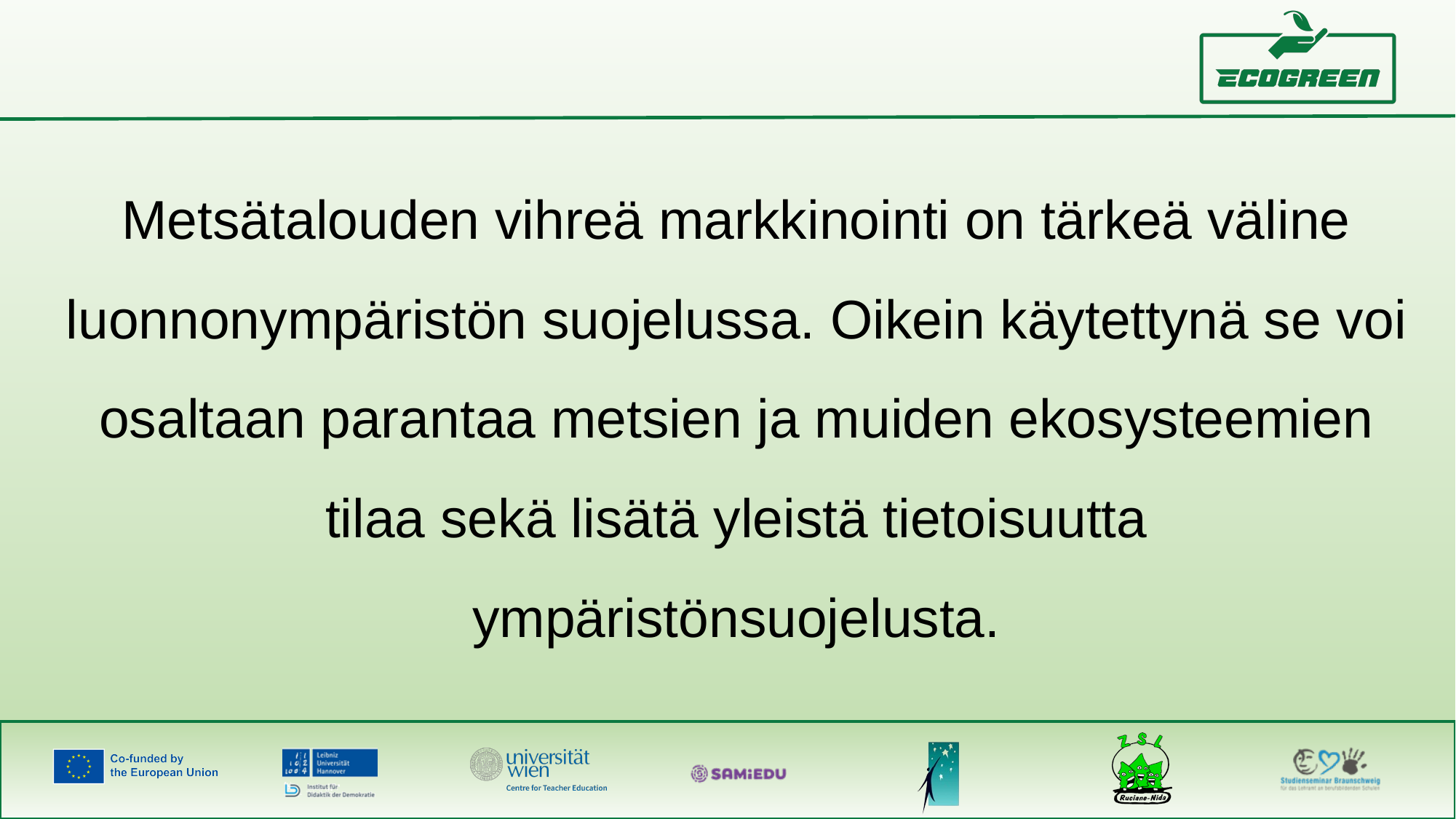

Metsätalouden vihreä markkinointi on tärkeä väline luonnonympäristön suojelussa. Oikein käytettynä se voi osaltaan parantaa metsien ja muiden ekosysteemien tilaa sekä lisätä yleistä tietoisuutta ympäristönsuojelusta.